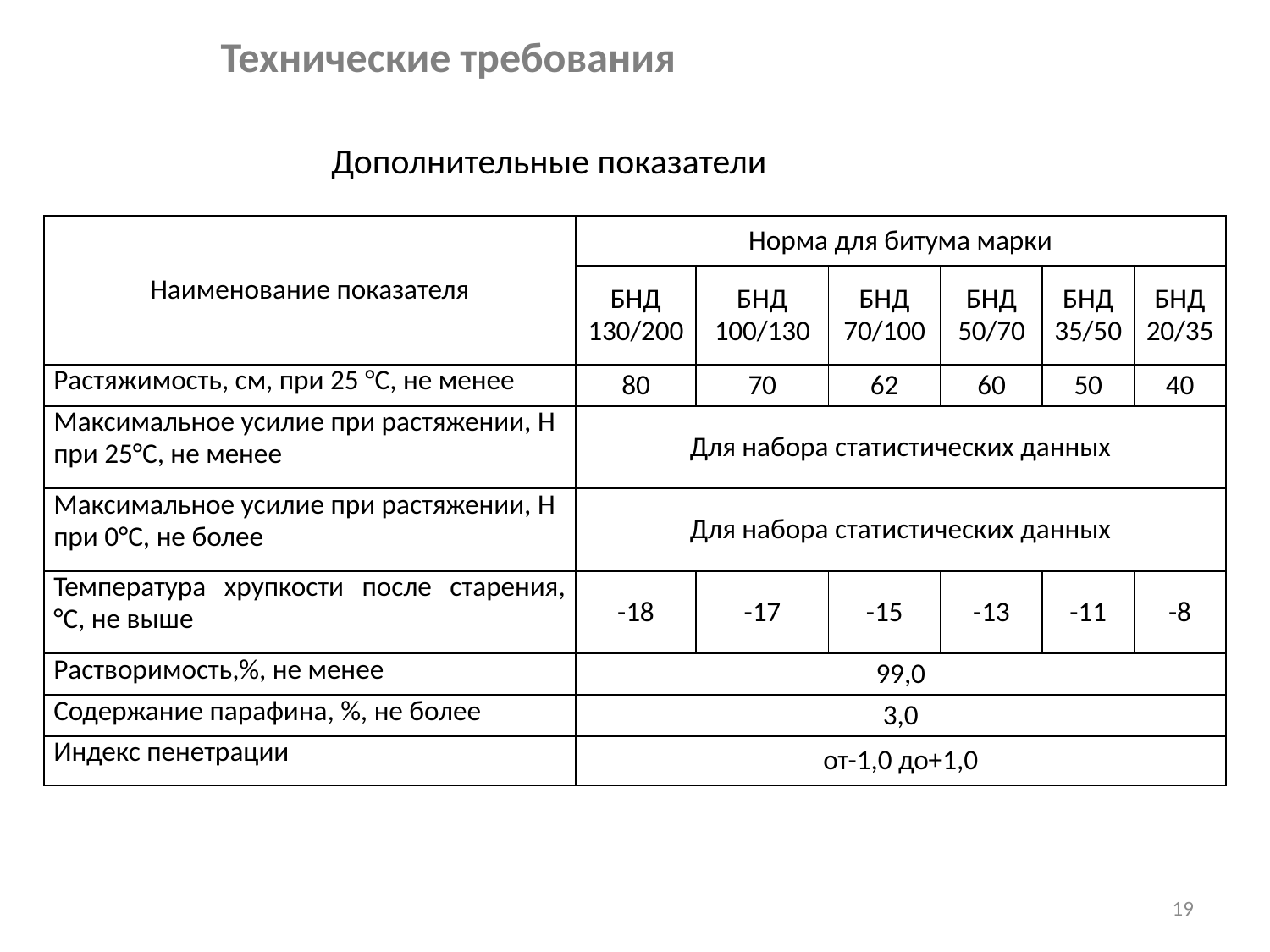

# Технические требования
Дополнительные показатели
| Наименование показателя | Норма для битума марки |  |  |  |  |  |
| --- | --- | --- | --- | --- | --- | --- |
|  | БНД 130/200 | БНД 100/130 | БНД 70/100 | БНД 50/70 | БНД 35/50 | БНД 20/35 |
| Растяжимость, см, при 25 °С, не менее | 80 | 70 | 62 | 60 | 50 | 40 |
| Максимальное усилие при растяжении, Н при 25°С, не менее | Для набора статистических данных |  |  |  |  |  |
| Максимальное усилие при растяжении, Н при 0°С, не более | Для набора статистических данных |  |  |  |  |  |
| Температура хрупкости после старения, °С, не выше | -18 | -17 | -15 | -13 | -11 | -8 |
| Растворимость,%, не менее | 99,0 |  |  |  |  |  |
| Содержание парафина, %, не более | 3,0 |  |  |  |  |  |
| Индекс пенетрации | от-1,0 до+1,0 |  |  |  |  |  |
19